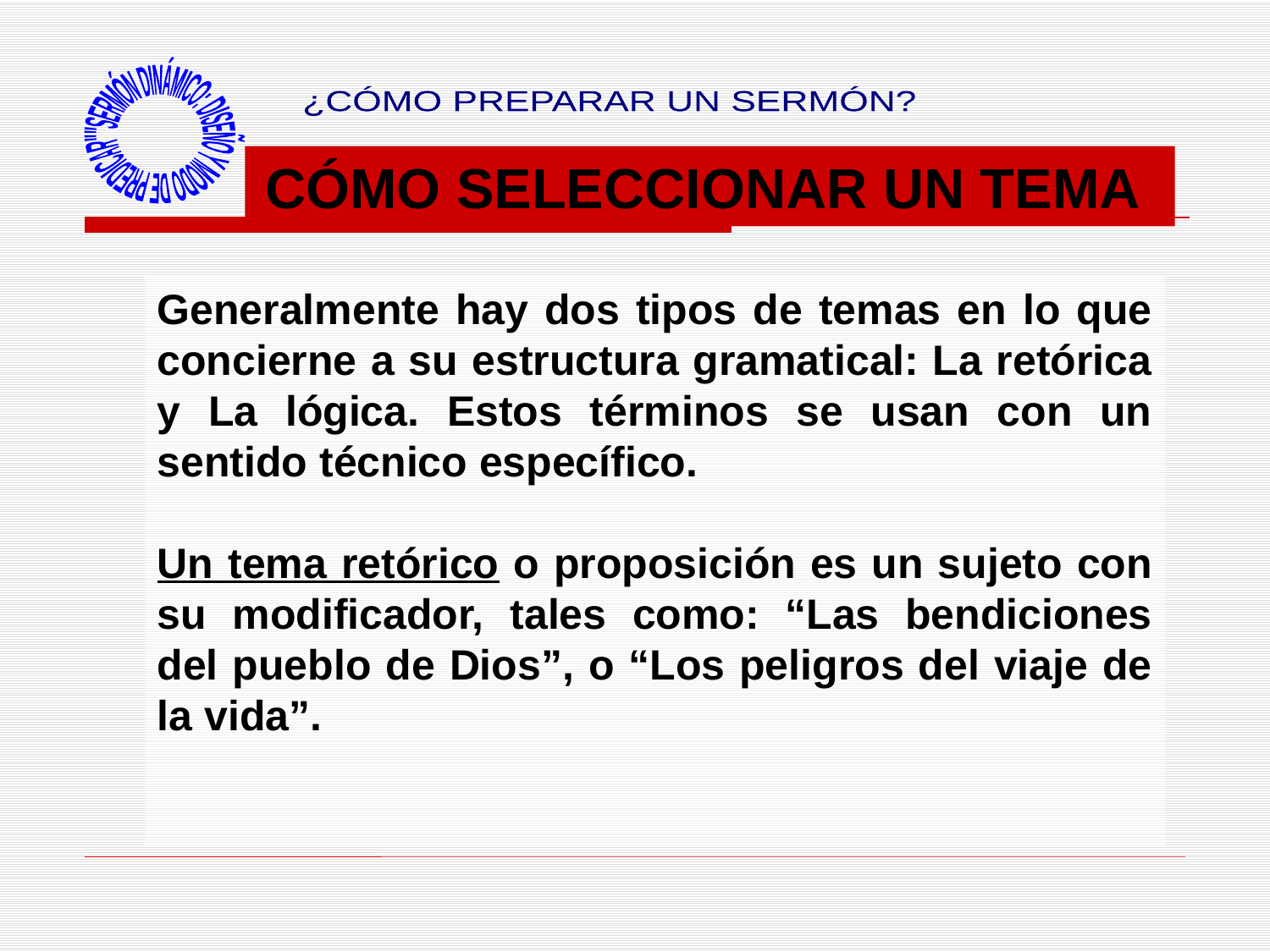

"SERMÓN DINÁMICO: DISEÑO Y MODO DE PREDICAR"
¿CÓMO PREPARAR UN SERMÓN?
CÓMO SELECCIONAR UN TEMA
Generalmente hay dos tipos de temas en lo que concierne a su estructura gramatical: La retórica y La lógica. Estos términos se usan con un sentido técnico específico.

Un tema retórico o proposición es un sujeto con su modificador, tales como: “Las bendiciones del pueblo de Dios”, o “Los peligros del viaje de la vida”.